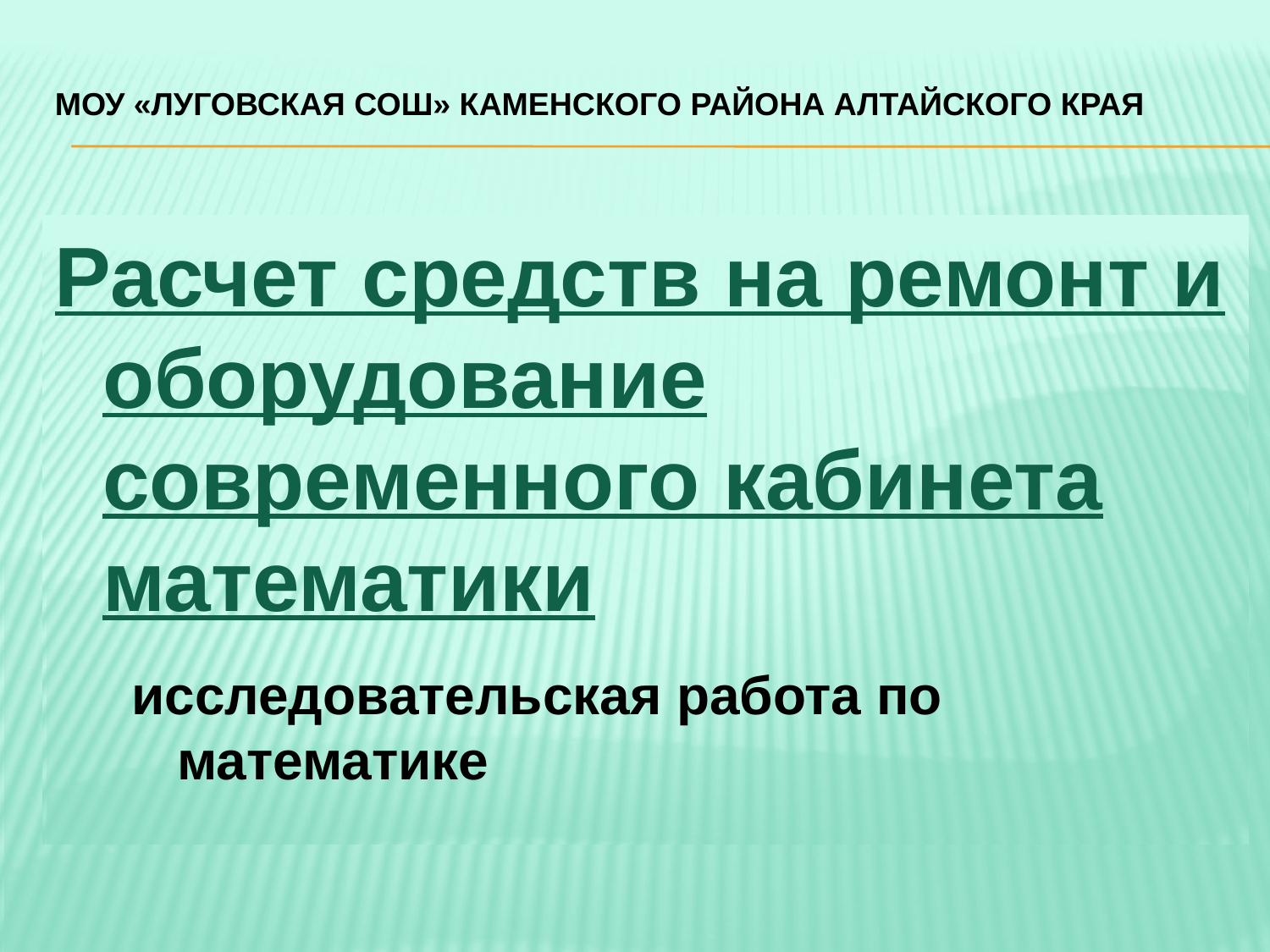

# МОУ «Луговская СОШ» Каменского района Алтайского края
Расчет средств на ремонт и оборудование современного кабинета математики
исследовательская работа по математике